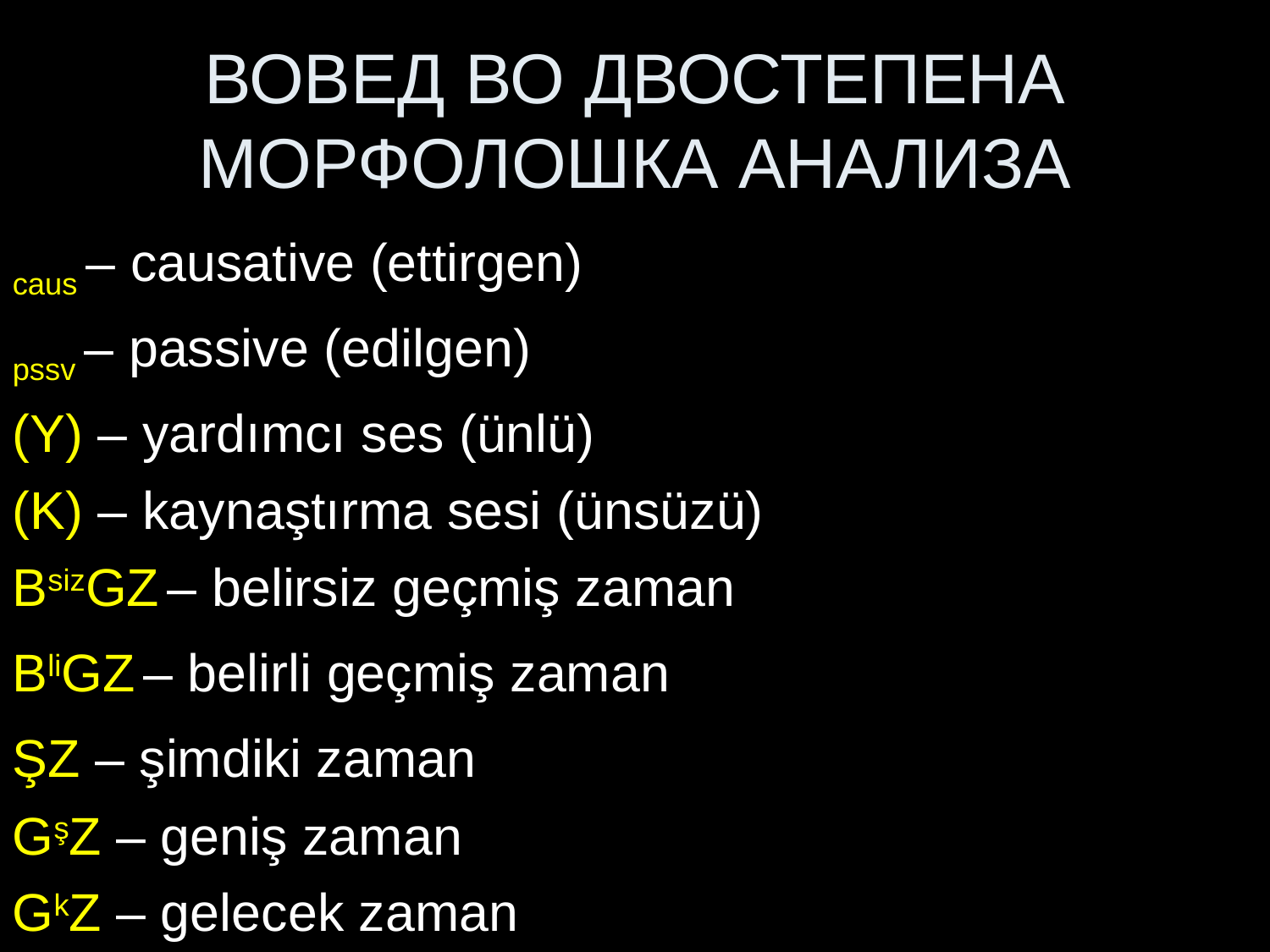

# ВОВЕД ВО ДВОСТЕПЕНА МОРФОЛОШКА АНАЛИЗА
caus – causative (ettirgen)
pssv – passive (edilgen)
(Y) – yardımcı ses (ünlü)
(K) – kaynaştırma sesi (ünsüzü)
BsizGZ – belirsiz geçmiş zaman
BliGZ – belirli geçmiş zaman
ŞZ – şimdiki zaman
GşZ – geniş zaman
GkZ – gelecek zaman